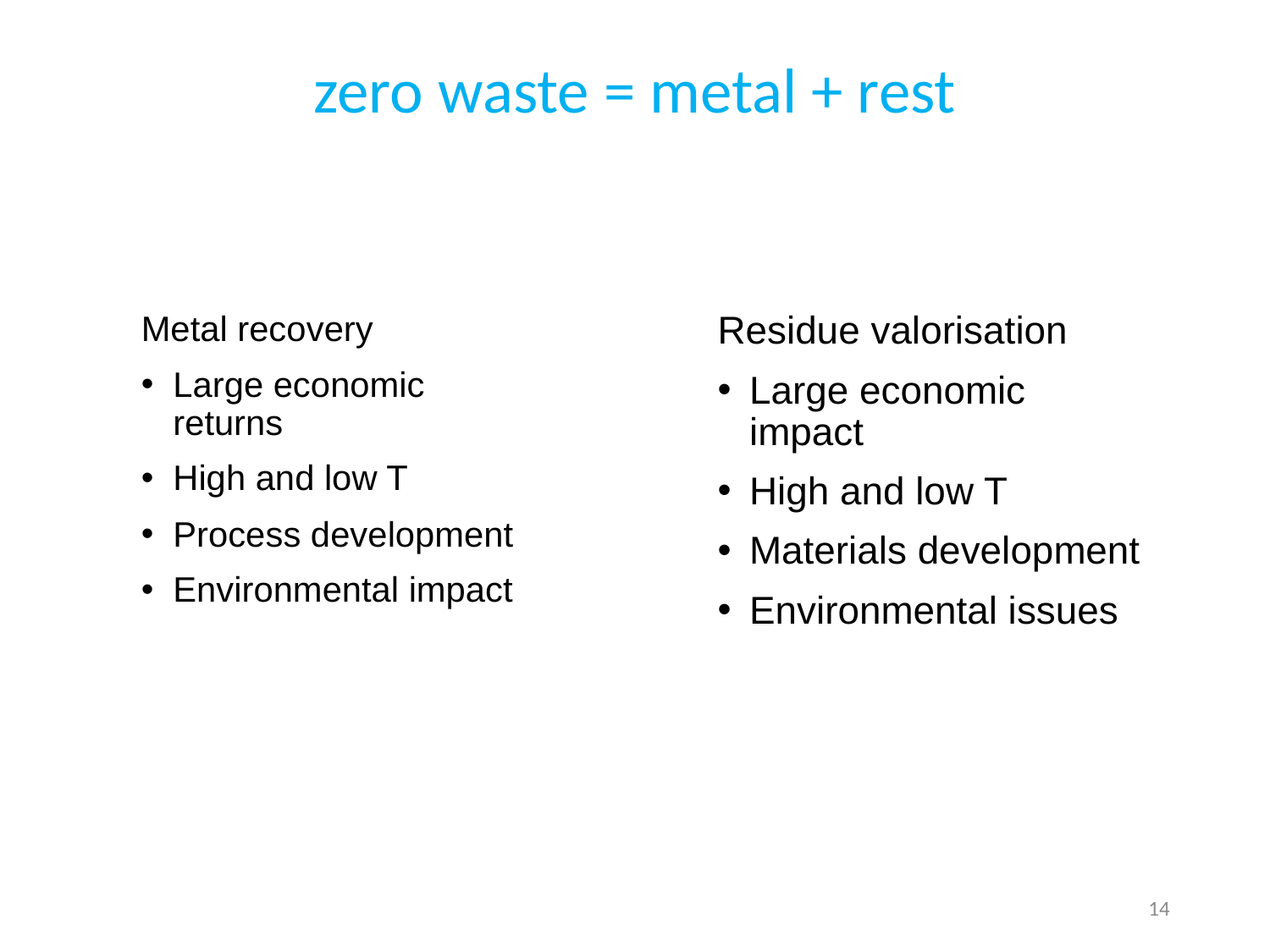

# zero waste = metal + rest
Metal recovery
Large economic returns
High and low T
Process development
Environmental impact

Residue valorisation
Large economic impact
High and low T
Materials development
Environmental issues

14